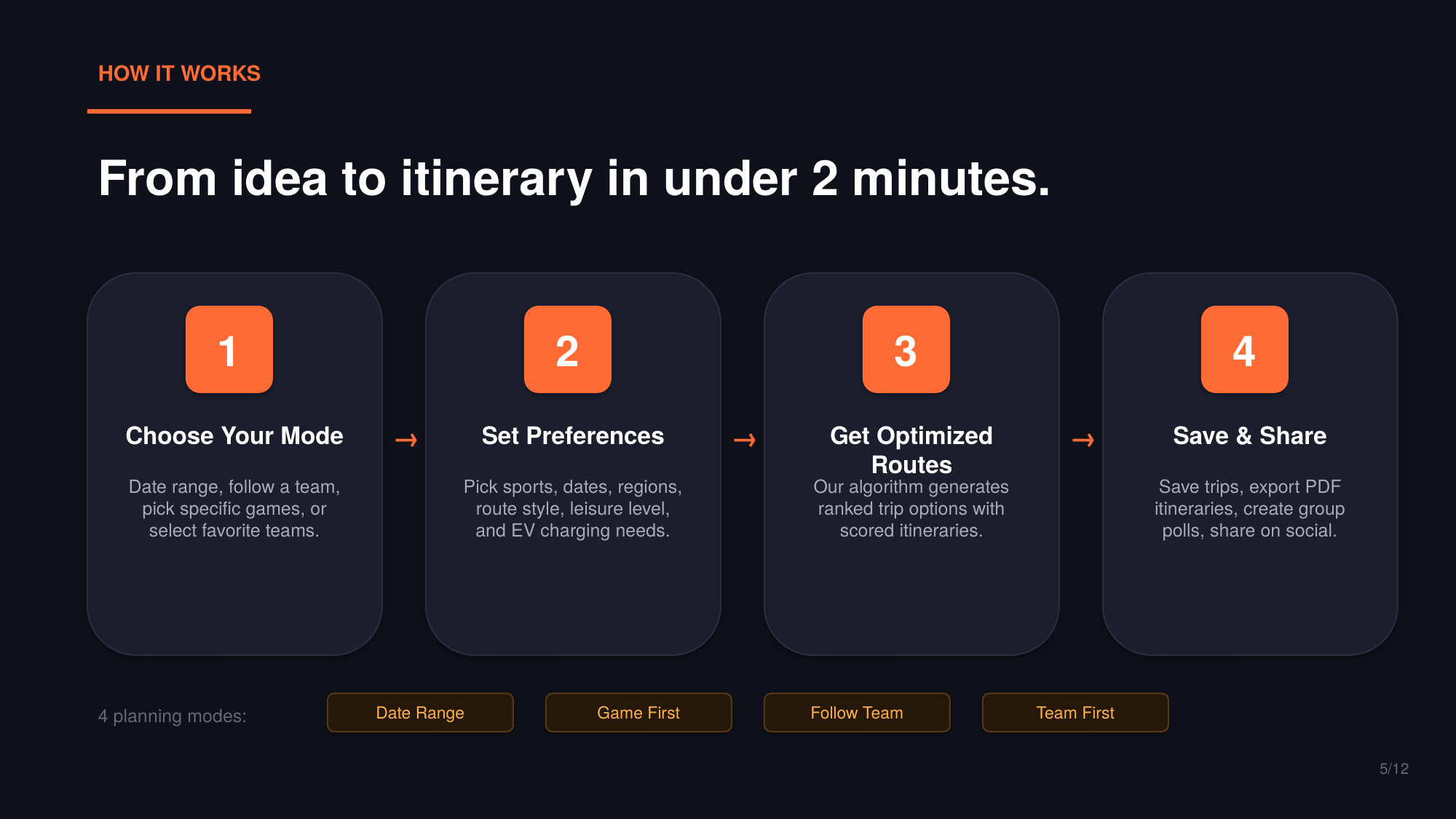

HOW IT WORKS

From idea to itinerary in under 2 minutes.

1
2
3
4
Choose Your Mode
→
Set Preferences
→
Get Optimized Routes
→
Save & Share
Date range, follow a team,
pick specific games, or
select favorite teams.
Pick sports, dates, regions,
route style, leisure level,
and EV charging needs.
Our algorithm generates
ranked trip options with
scored itineraries.
Save trips, export PDF
itineraries, create group
polls, share on social.
Date Range
Game First
Follow Team
Team First
4 planning modes:
5/12